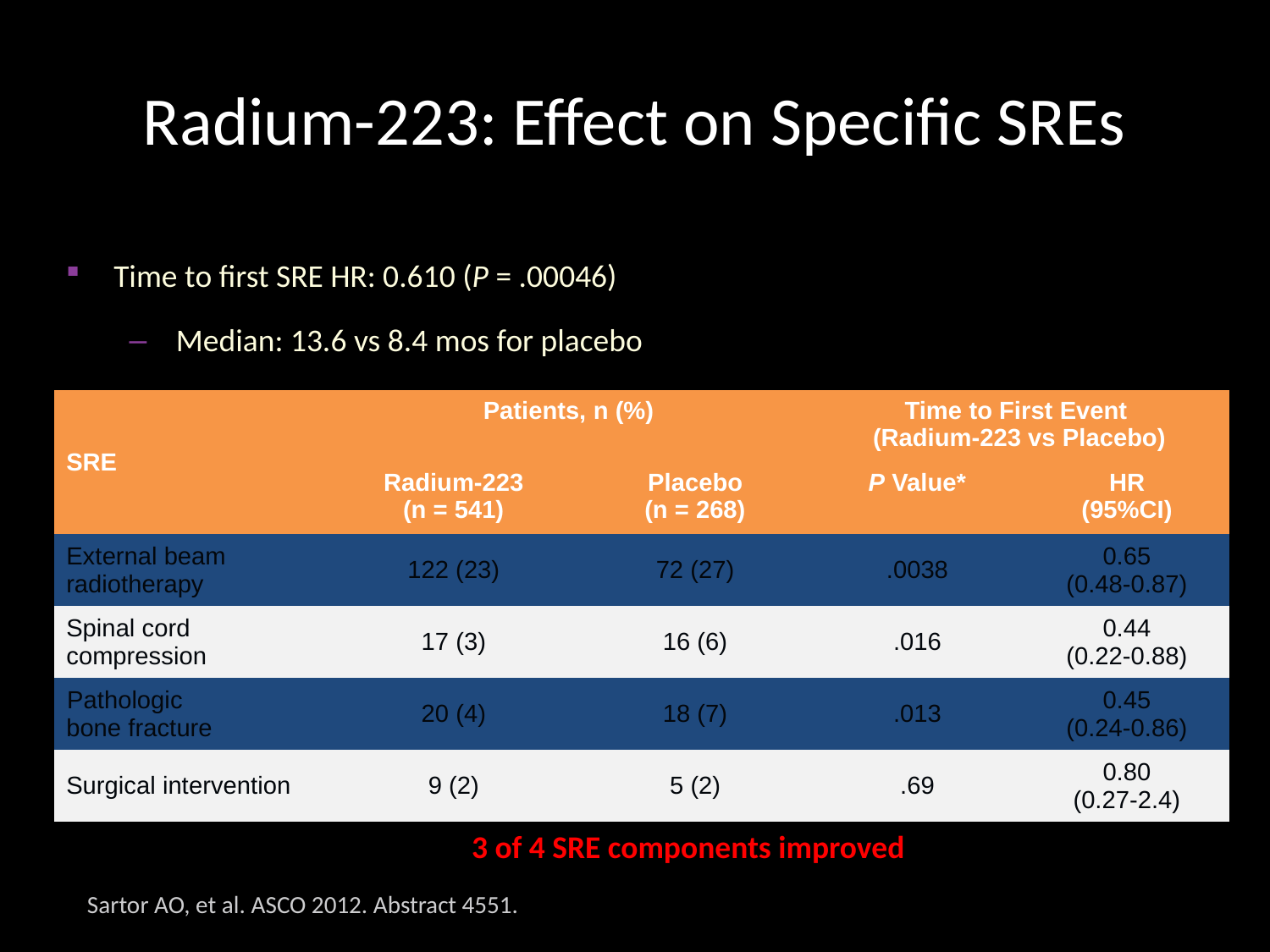

# Radium-223: Effect on Specific SREs
Time to first SRE HR: 0.610 (P = .00046)
 Median: 13.6 vs 8.4 mos for placebo
| SRE | Patients, n (%) |  | Time to First Event (Radium-223 vs Placebo) |  |
| --- | --- | --- | --- | --- |
|  | Radium-223 (n = 541) | Placebo (n = 268) | P Value\* | HR (95%CI) |
| External beam radiotherapy | 122 (23) | 72 (27) | .0038 | 0.65 (0.48-0.87) |
| Spinal cord compression | 17 (3) | 16 (6) | .016 | 0.44 (0.22-0.88) |
| Pathologic bone fracture | 20 (4) | 18 (7) | .013 | 0.45 (0.24-0.86) |
| Surgical intervention | 9 (2) | 5 (2) | .69 | 0.80 (0.27-2.4) |
3 of 4 SRE components improved
Sartor AO, et al. ASCO 2012. Abstract 4551.